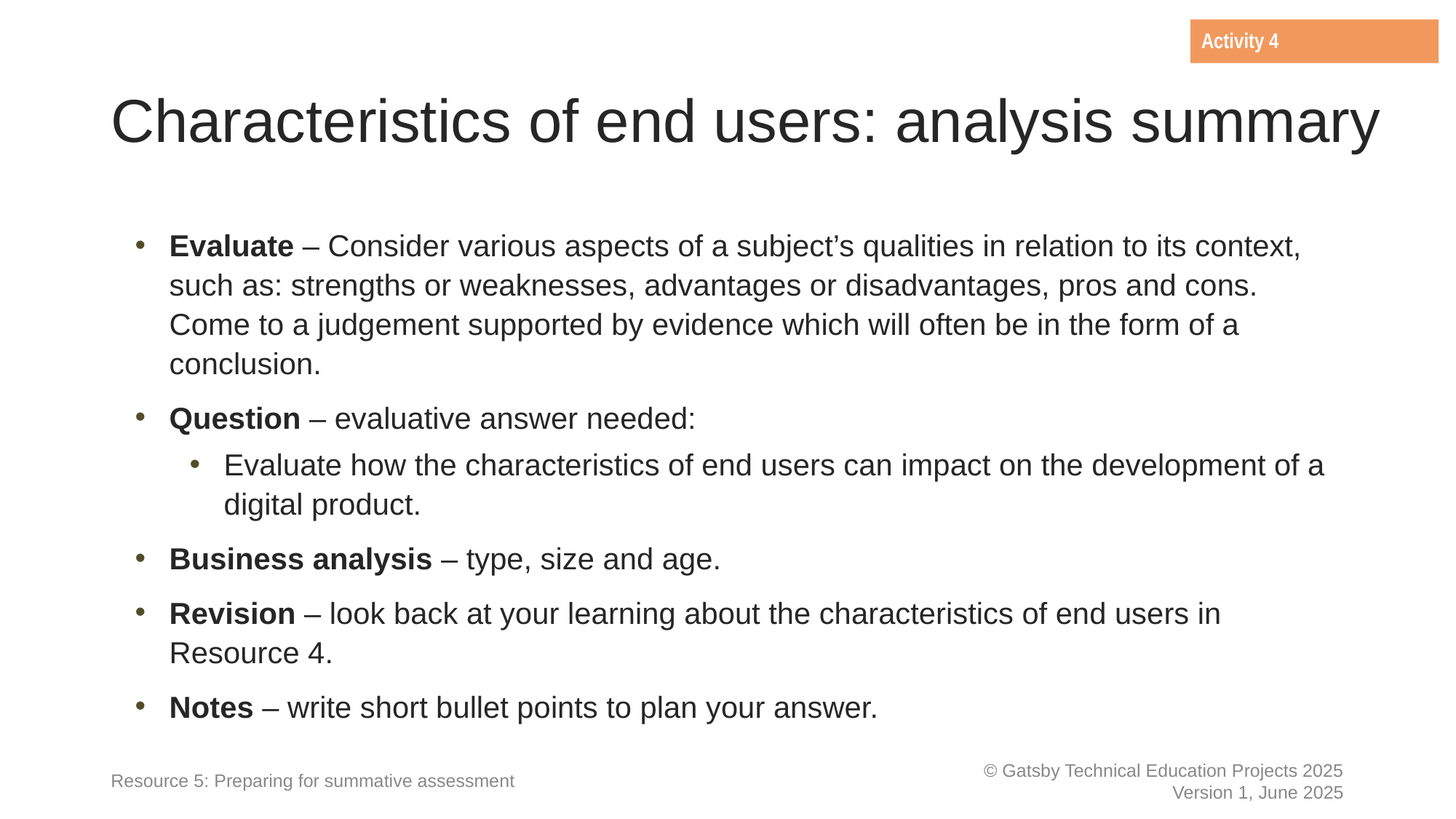

Activity 4
# Characteristics of end users: analysis summary
Evaluate – Consider various aspects of a subject’s qualities in relation to its context, such as: strengths or weaknesses, advantages or disadvantages, pros and cons. Come to a judgement supported by evidence which will often be in the form of a conclusion.
Question – evaluative answer needed:
Evaluate how the characteristics of end users can impact on the development of a digital product.
Business analysis – type, size and age.
Revision – look back at your learning about the characteristics of end users in Resource 4.
Notes – write short bullet points to plan your answer.
Resource 5: Preparing for summative assessment